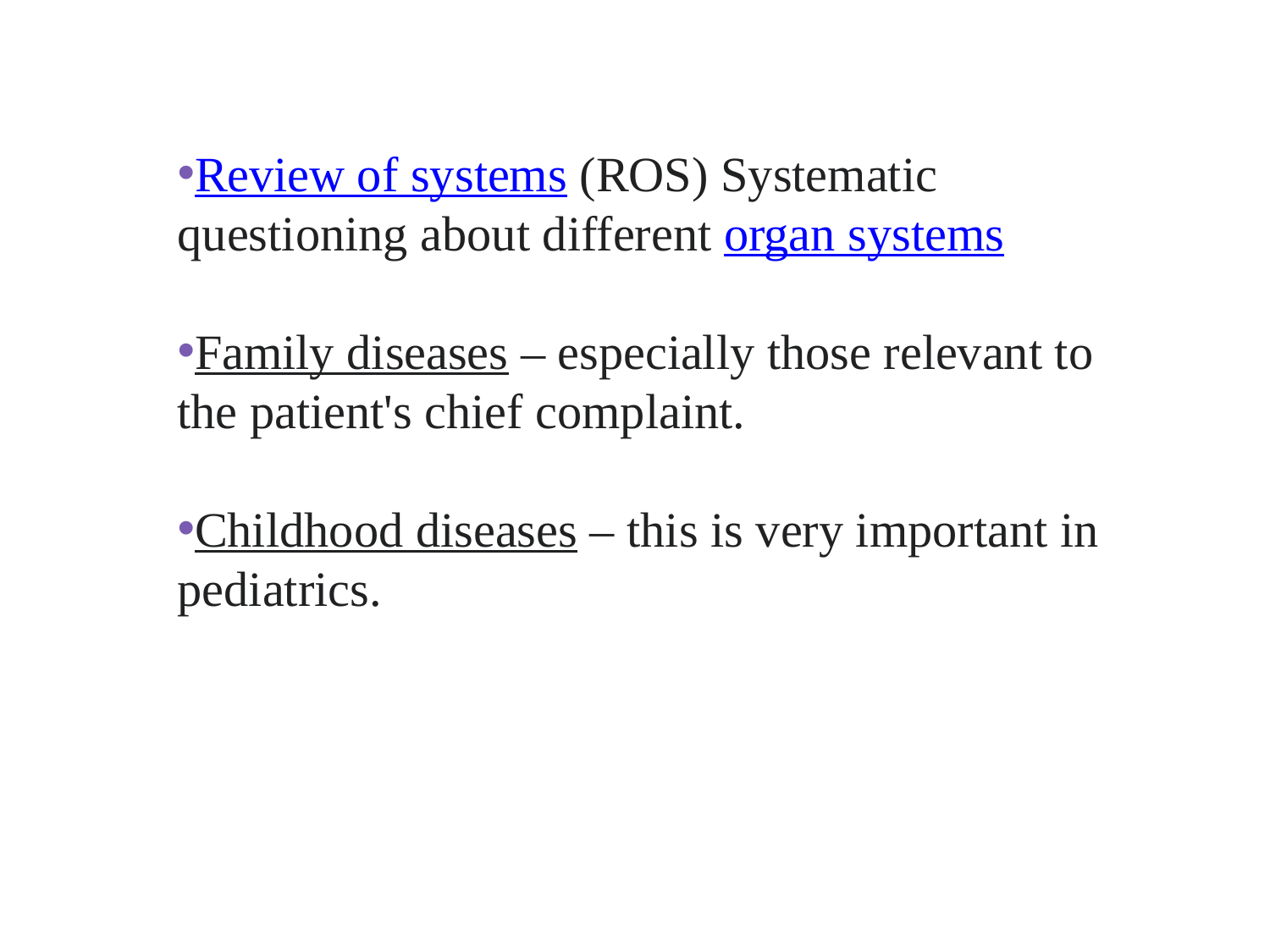

Review of systems (ROS) Systematic questioning about different organ systems

Family diseases – especially those relevant to the patient's chief complaint.

Childhood diseases – this is very important in pediatrics.